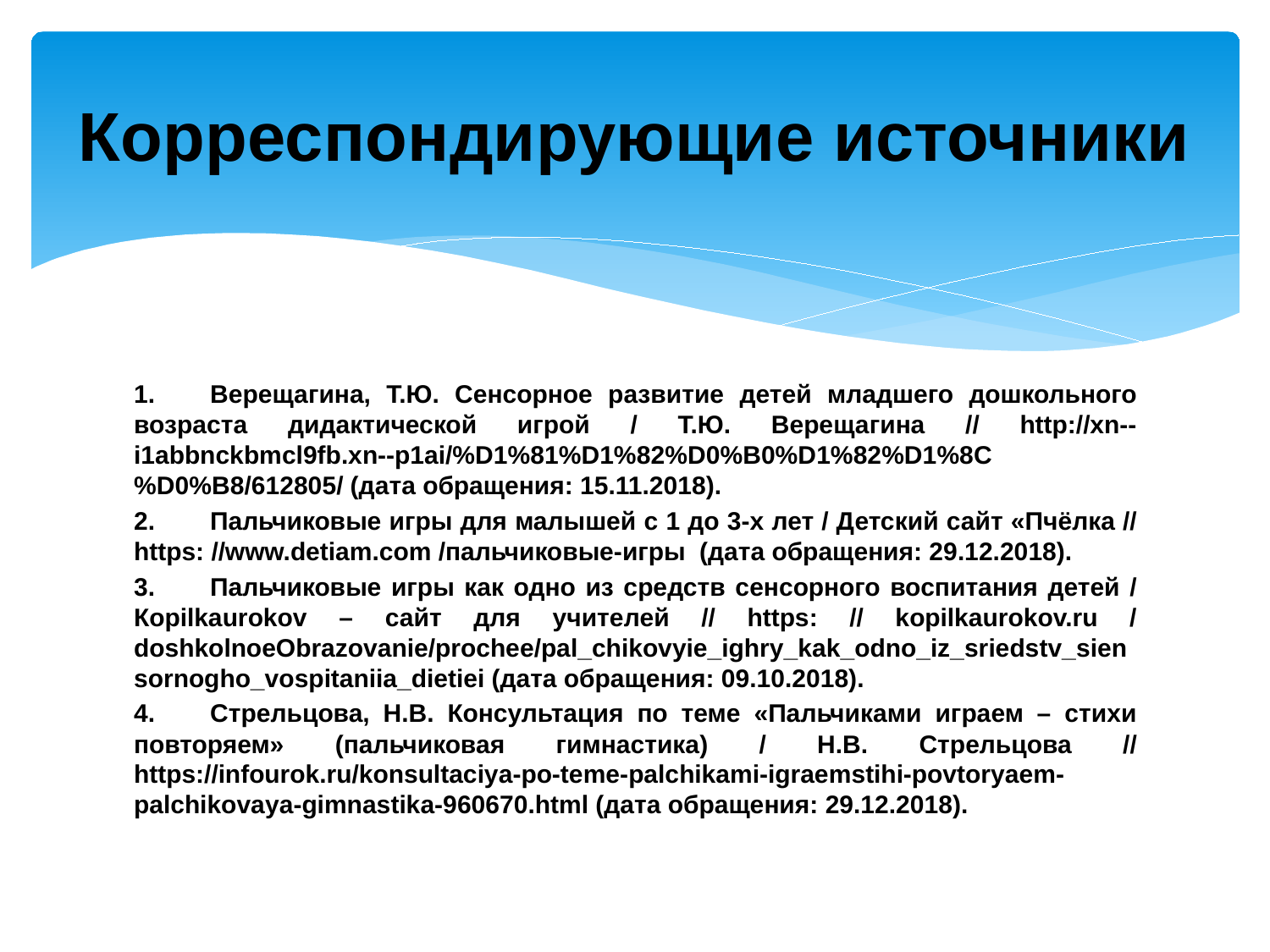

# Корреспондирующие источники
1.	Верещагина, Т.Ю. Сенсорное развитие детей младшего дошкольного возраста дидактической игрой / Т.Ю. Верещагина // http://xn--i1abbnckbmcl9fb.xn--p1ai/%D1%81%D1%82%D0%B0%D1%82%D1%8C%D0%B8/612805/ (дата обращения: 15.11.2018).
2.	Пальчиковые игры для малышей с 1 до 3-х лет / Детский сайт «Пчёлка // https: //www.detiam.com /пальчиковые-игры  (дата обращения: 29.12.2018).
3.	Пальчиковые игры как одно из средств сенсорного воспитания детей / Кopilkaurokov – сайт для учителей // https: // kopilkaurokov.ru / doshkolnoeObrazovanie/prochee/pal_chikovyie_ighry_kak_odno_iz_sriedstv_siensornogho_vospitaniia_dietiei (дата обращения: 09.10.2018).
4.	Стрельцова, Н.В. Консультация по теме «Пальчиками играем – стихи повторяем» (пальчиковая гимнастика) / Н.В. Стрельцова // https://infourok.ru/konsultaciya-po-teme-palchikami-igraemstihi-povtoryaem-palchikovaya-gimnastika-960670.html (дата обращения: 29.12.2018).